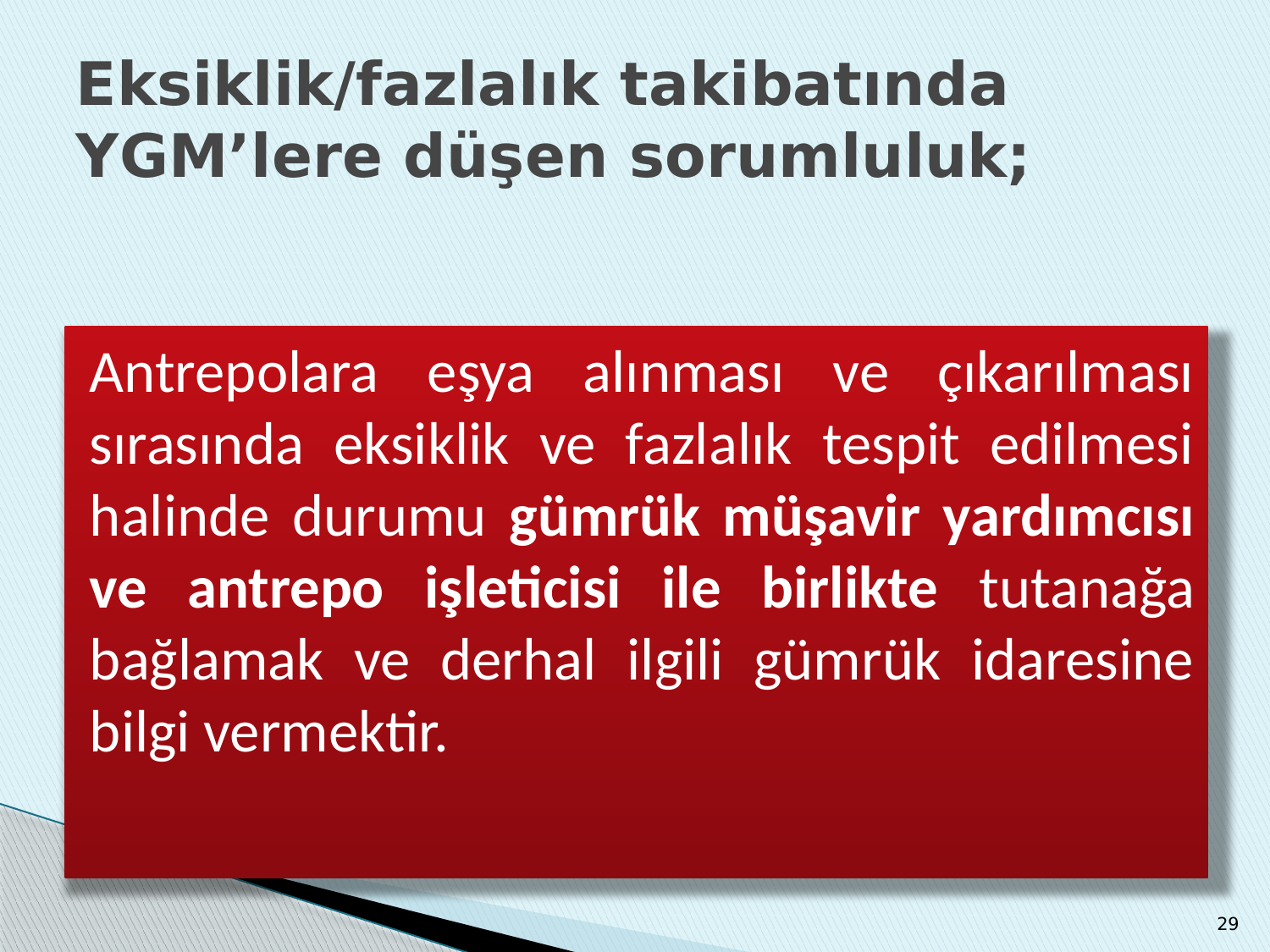

# Eksiklik/fazlalık takibatında YGM’lere düşen sorumluluk;
Antrepolara eşya alınması ve çıkarılması sırasında eksiklik ve fazlalık tespit edilmesi halinde durumu gümrük müşavir yardımcısı ve antrepo işleticisi ile birlikte tutanağa bağlamak ve derhal ilgili gümrük idaresine bilgi vermektir.
29